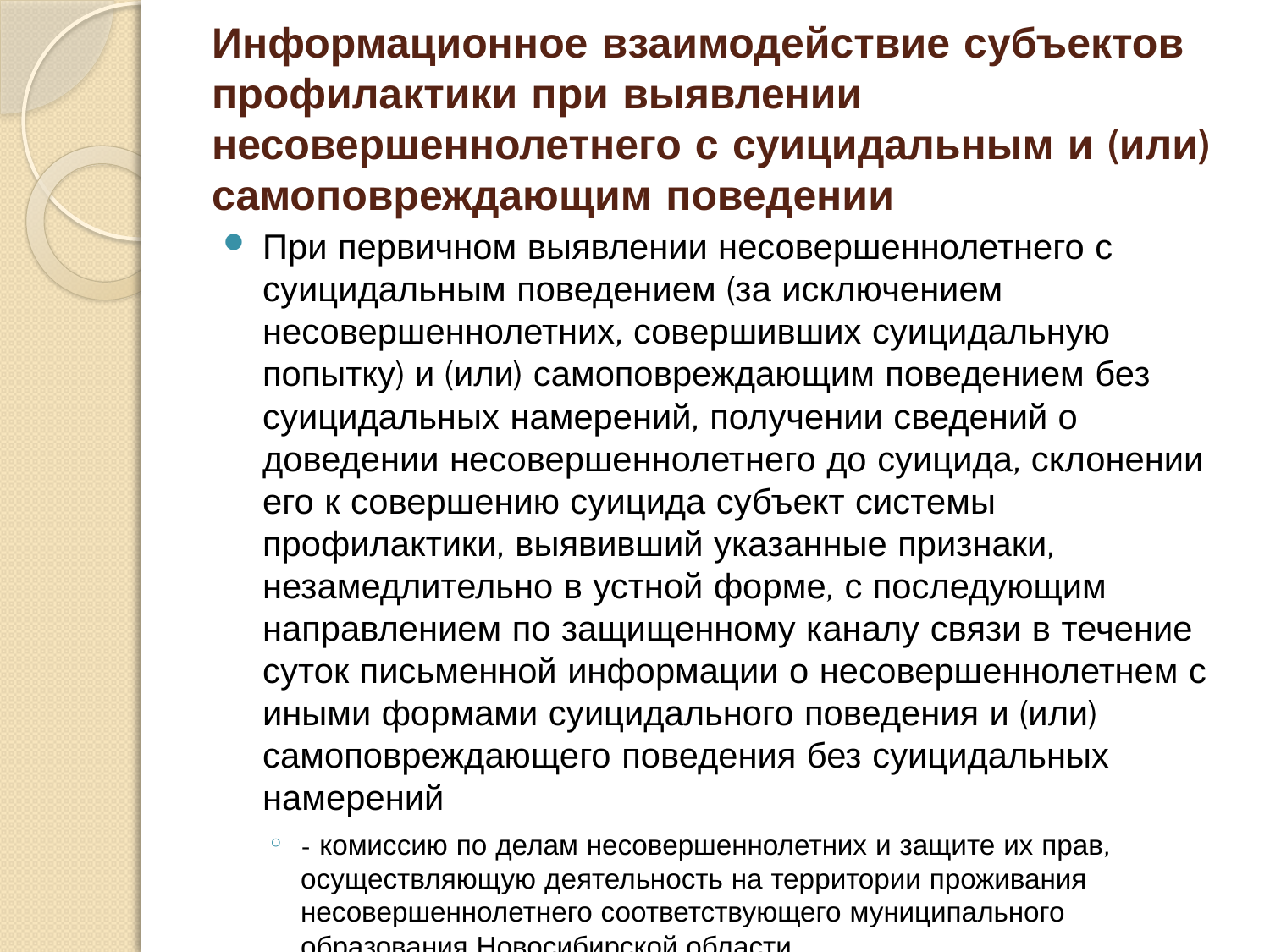

# Информационное взаимодействие субъектов профилактики при выявлении несовершеннолетнего с суицидальным и (или) самоповреждающим поведении
При первичном выявлении несовершеннолетнего с суицидальным поведением (за исключением несовершеннолетних, совершивших суицидальную попытку) и (или) самоповреждающим поведением без суицидальных намерений, получении сведений о доведении несовершеннолетнего до суицида, склонении его к совершению суицида субъект системы профилактики, выявивший указанные признаки, незамедлительно в устной форме, с последующим направлением по защищенному каналу связи в течение суток письменной информации о несовершеннолетнем с иными формами суицидального поведения и (или) самоповреждающего поведения без суицидальных намерений
- комиссию по делам несовершеннолетних и защите их прав, осуществляющую деятельность на территории проживания несовершеннолетнего соответствующего муниципального образования Новосибирской области.